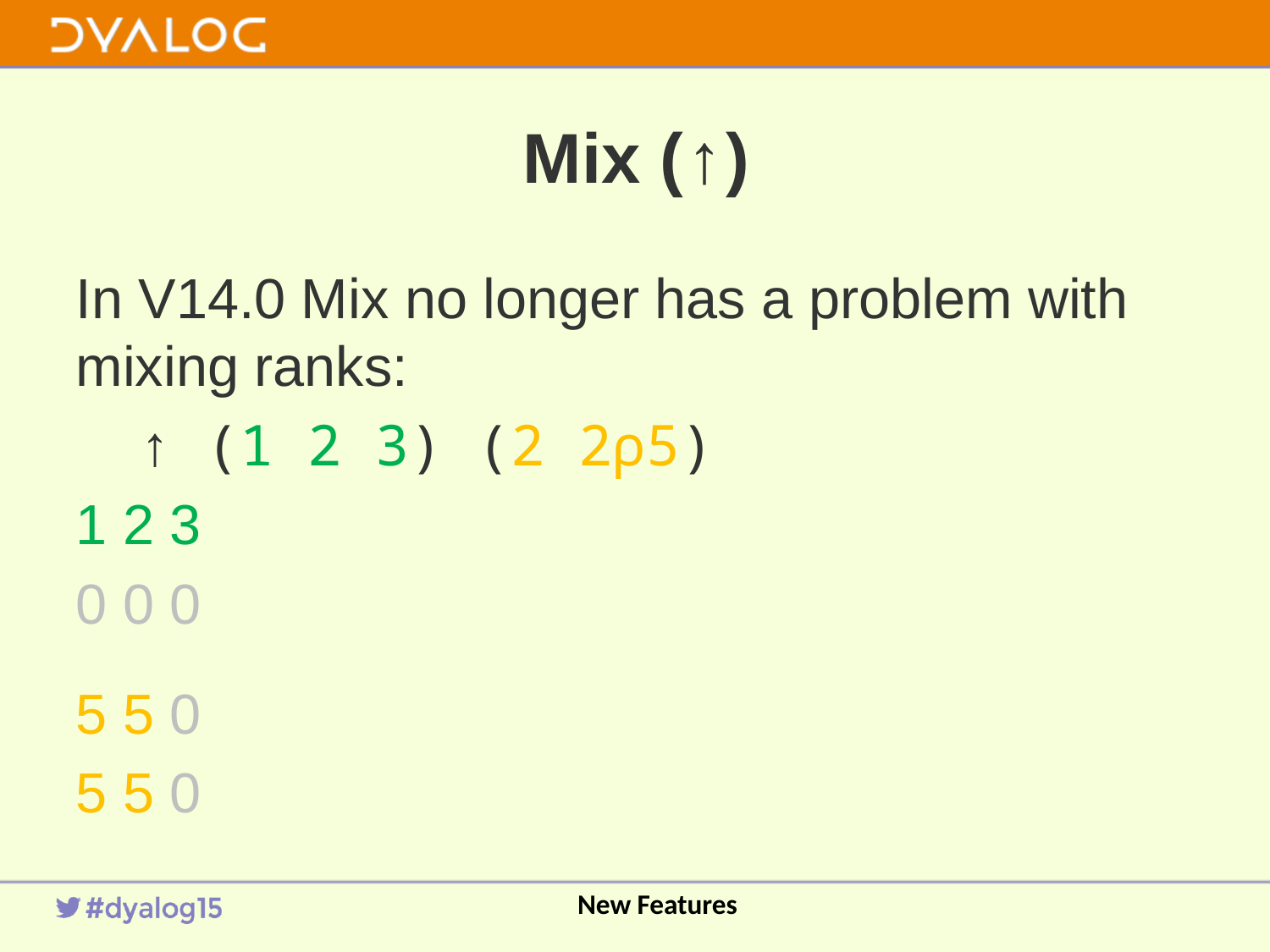

# Mix (↑)
In V14.0 Mix no longer has a problem with mixing ranks:
    ↑ (1 2 3) (2 2⍴5)
1 2 3
0 0 0
5 5 0
5 5 0
New Features